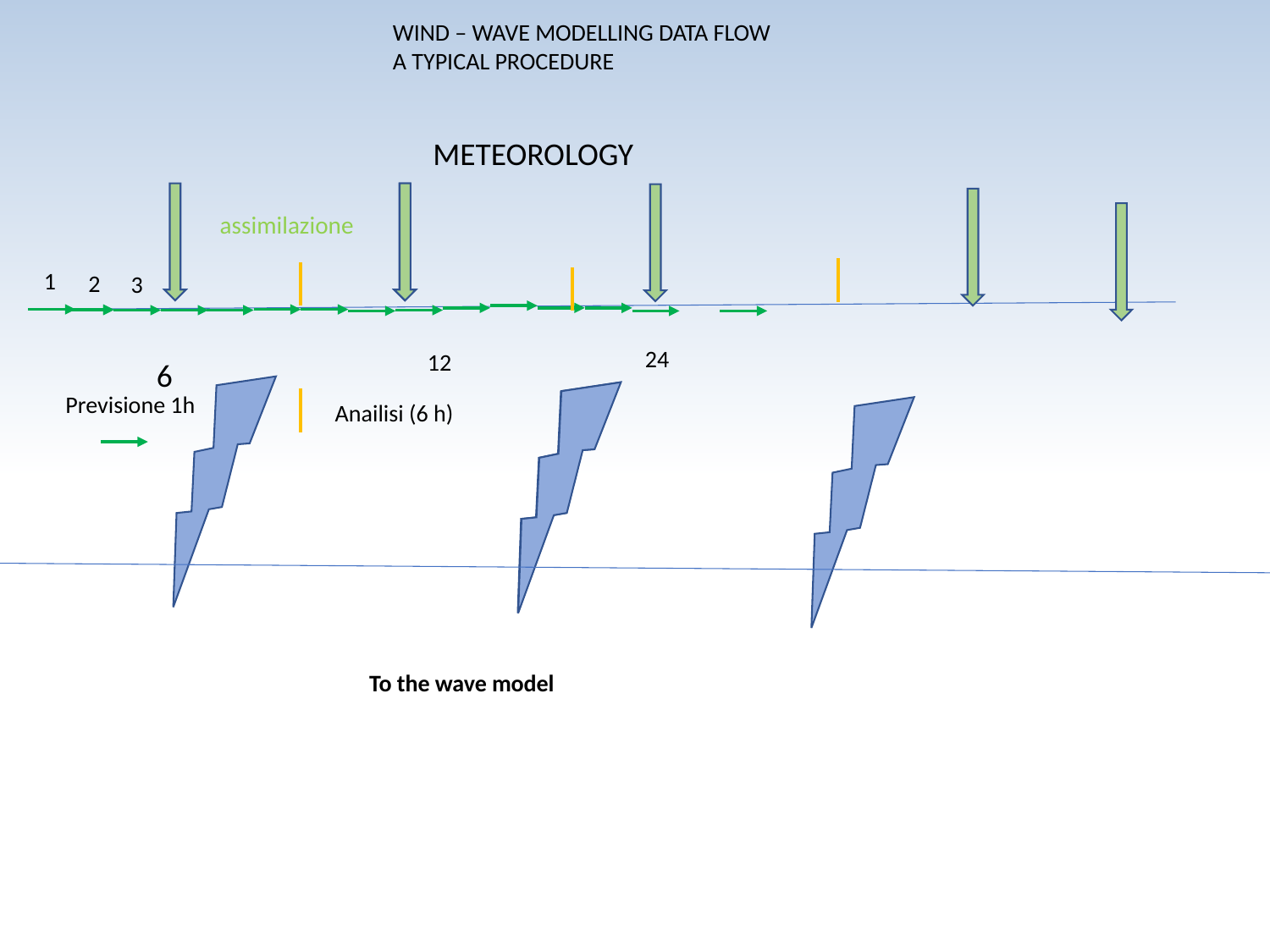

WIND – WAVE MODELLING DATA FLOW
A TYPICAL PROCEDURE
METEOROLOGY

assimilazione

1
2
3
24
12
6

Previsione 1h
Anailisi (6 h)
To the wave model